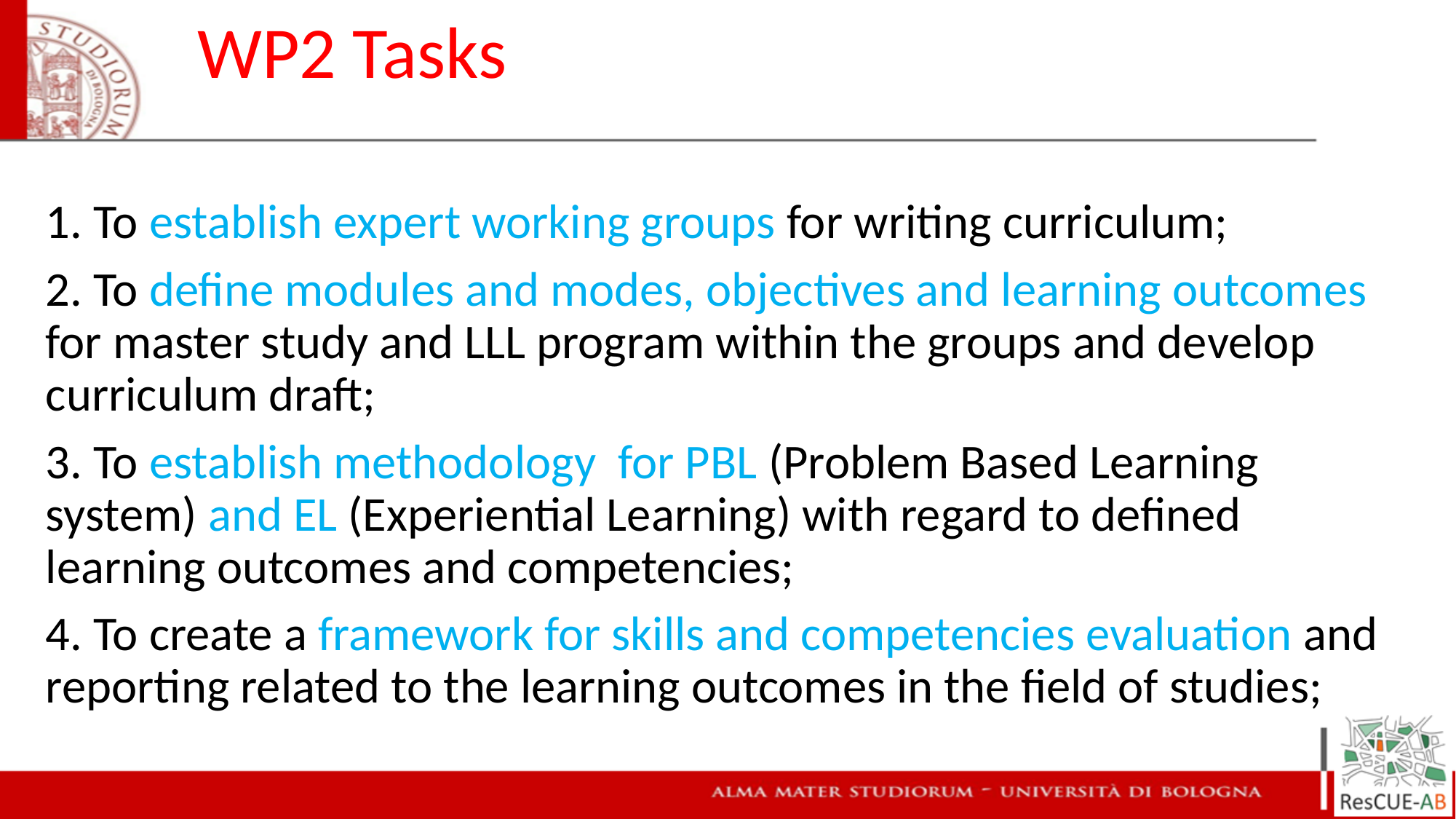

WP2 Tasks
1. To establish expert working groups for writing curriculum;
2. To define modules and modes, objectives and learning outcomes for master study and LLL program within the groups and develop curriculum draft;
3. To establish methodology  for PBL (Problem Based Learning system) and EL (Experiential Learning) with regard to defined learning outcomes and competencies;
4. To create a framework for skills and competencies evaluation and reporting related to the learning outcomes in the field of studies;